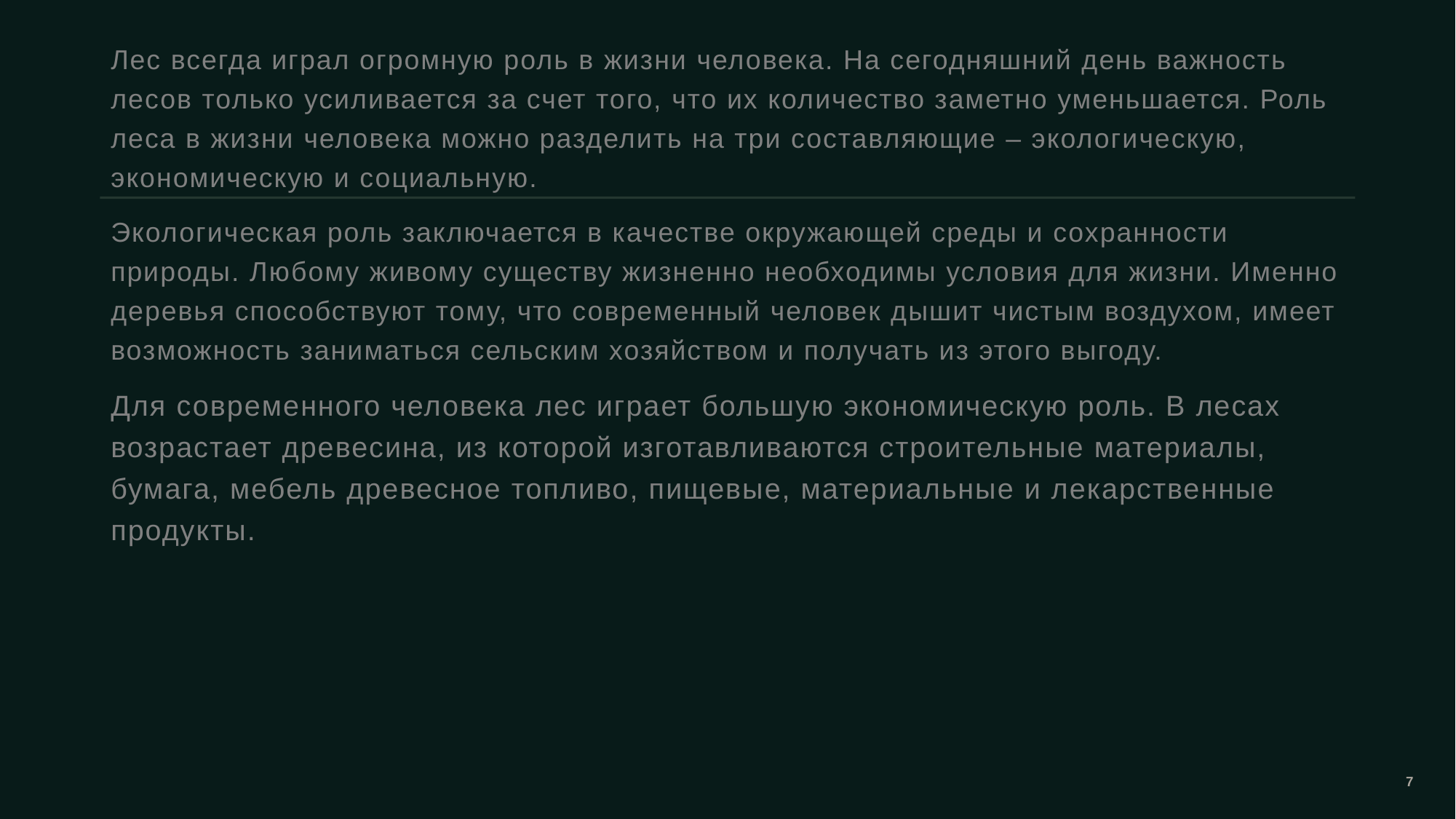

Лес всегда играл огромную роль в жизни человека. На сегодняшний день важность лесов только усиливается за счет того, что их количество заметно уменьшается. Роль леса в жизни человека можно разделить на три составляющие – экологическую, экономическую и социальную.
Экологическая роль заключается в качестве окружающей среды и сохранности природы. Любому живому существу жизненно необходимы условия для жизни. Именно деревья способствуют тому, что современный человек дышит чистым воздухом, имеет возможность заниматься сельским хозяйством и получать из этого выгоду.
Для современного человека лес играет большую экономическую роль. В лесах возрастает древесина, из которой изготавливаются строительные материалы, бумага, мебель древесное топливо, пищевые, материальные и лекарственные продукты.

#

7